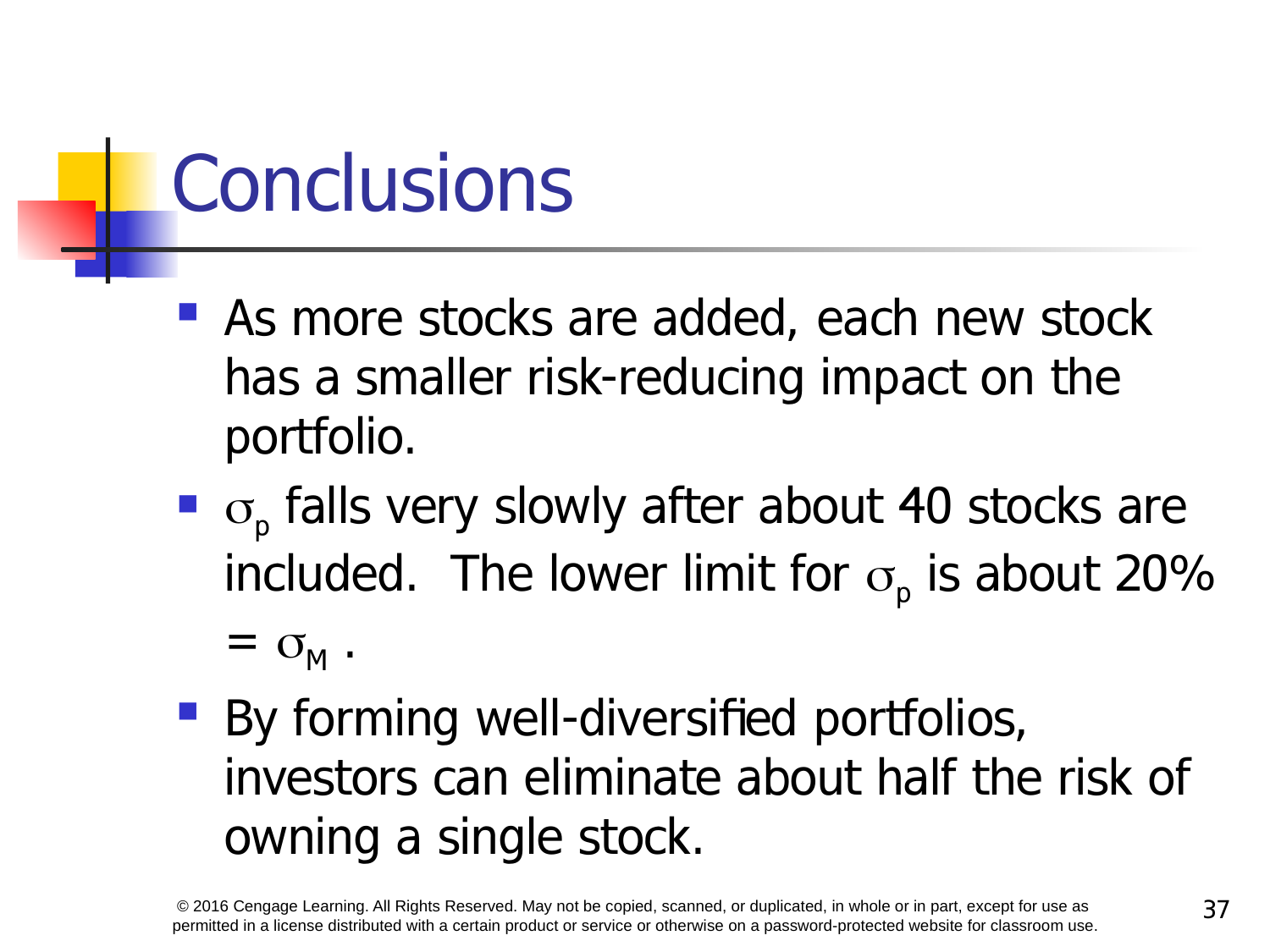

# Conclusions
As more stocks are added, each new stock has a smaller risk-reducing impact on the portfolio.
σp falls very slowly after about 40 stocks are included.  The lower limit for σp is about 20% = σM .
By forming well-diversified portfolios, investors can eliminate about half the risk of owning a single stock.
37